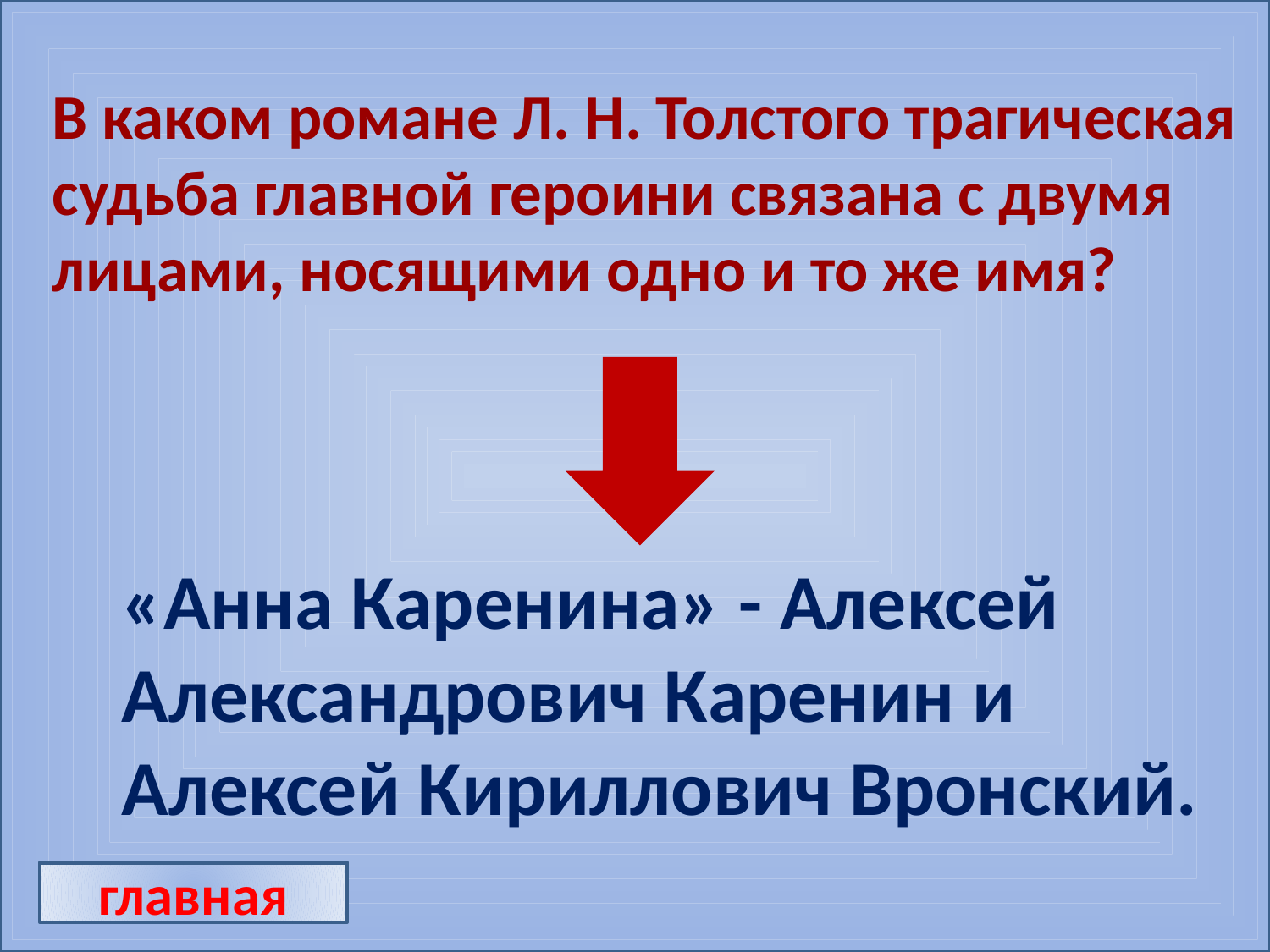

В каком романе Л. Н. Толстого трагическая судьба главной героини связана с двумя лицами, носящими одно и то же имя?

«Анна Каренина» - Алексей Александрович Каренин и Алексей Кириллович Вронский.

главная